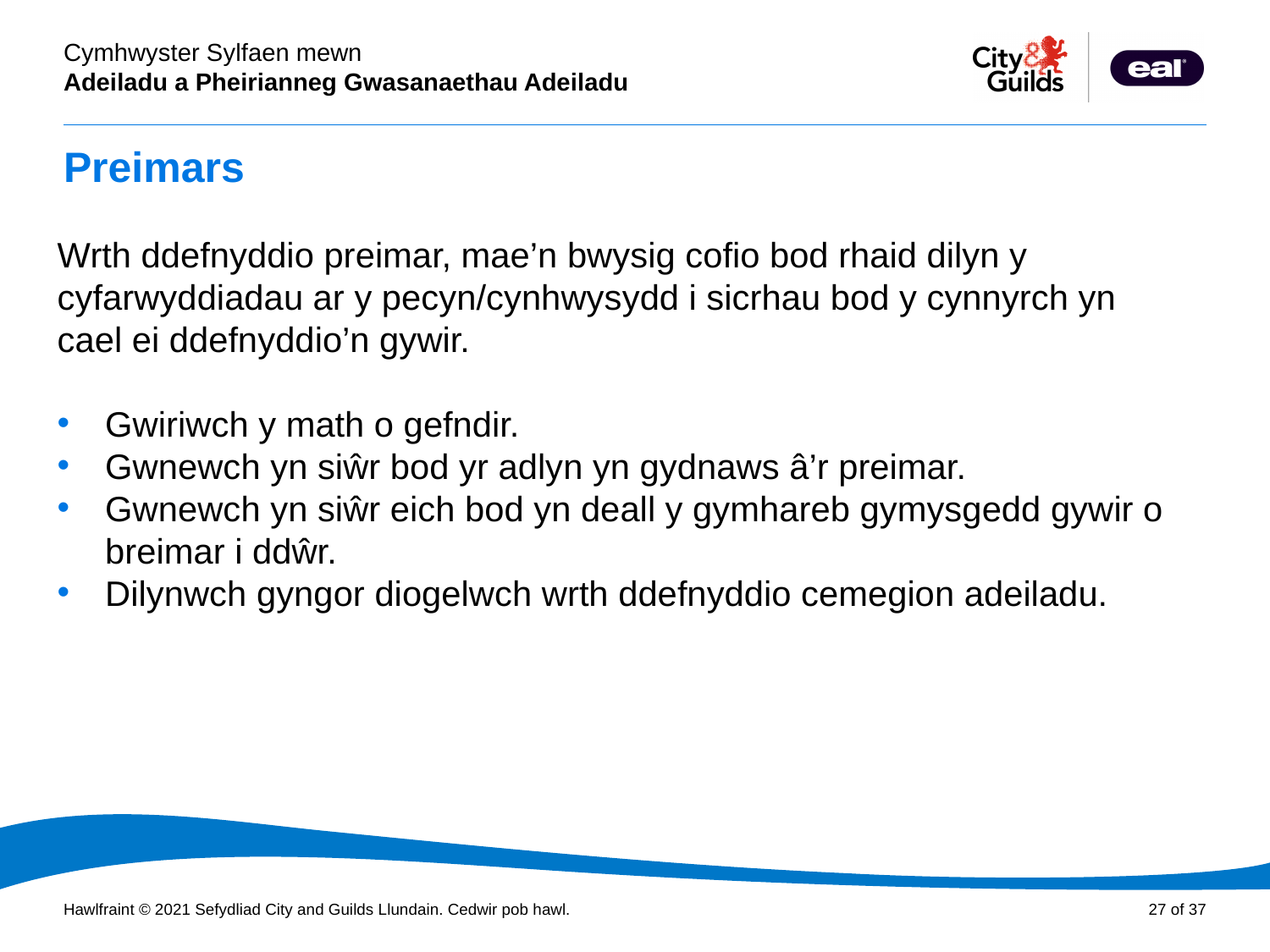

# Preimars
Wrth ddefnyddio preimar, mae’n bwysig cofio bod rhaid dilyn y cyfarwyddiadau ar y pecyn/cynhwysydd i sicrhau bod y cynnyrch yn cael ei ddefnyddio’n gywir.

Gwiriwch y math o gefndir.
Gwnewch yn siŵr bod yr adlyn yn gydnaws â’r preimar.
Gwnewch yn siŵr eich bod yn deall y gymhareb gymysgedd gywir o breimar i ddŵr.
Dilynwch gyngor diogelwch wrth ddefnyddio cemegion adeiladu.